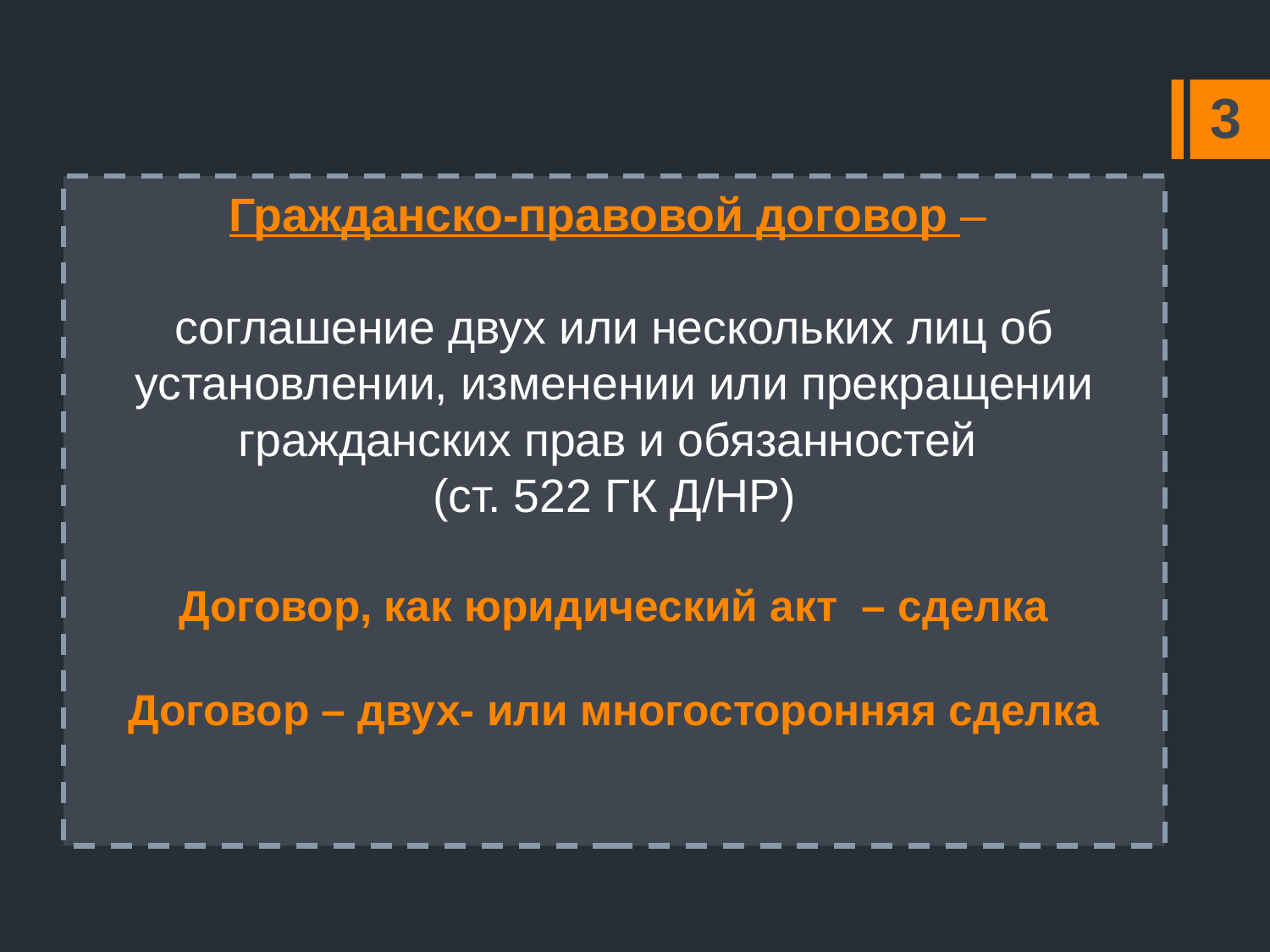

3

# Гражданско-правовой договор – соглашение двух или нескольких лиц об установлении, изменении или прекращении гражданских прав и обязанностей (ст. 522 ГК Д/НР) Договор, как юридический акт  – сделка Договор – двух- или многосторонняя сделка